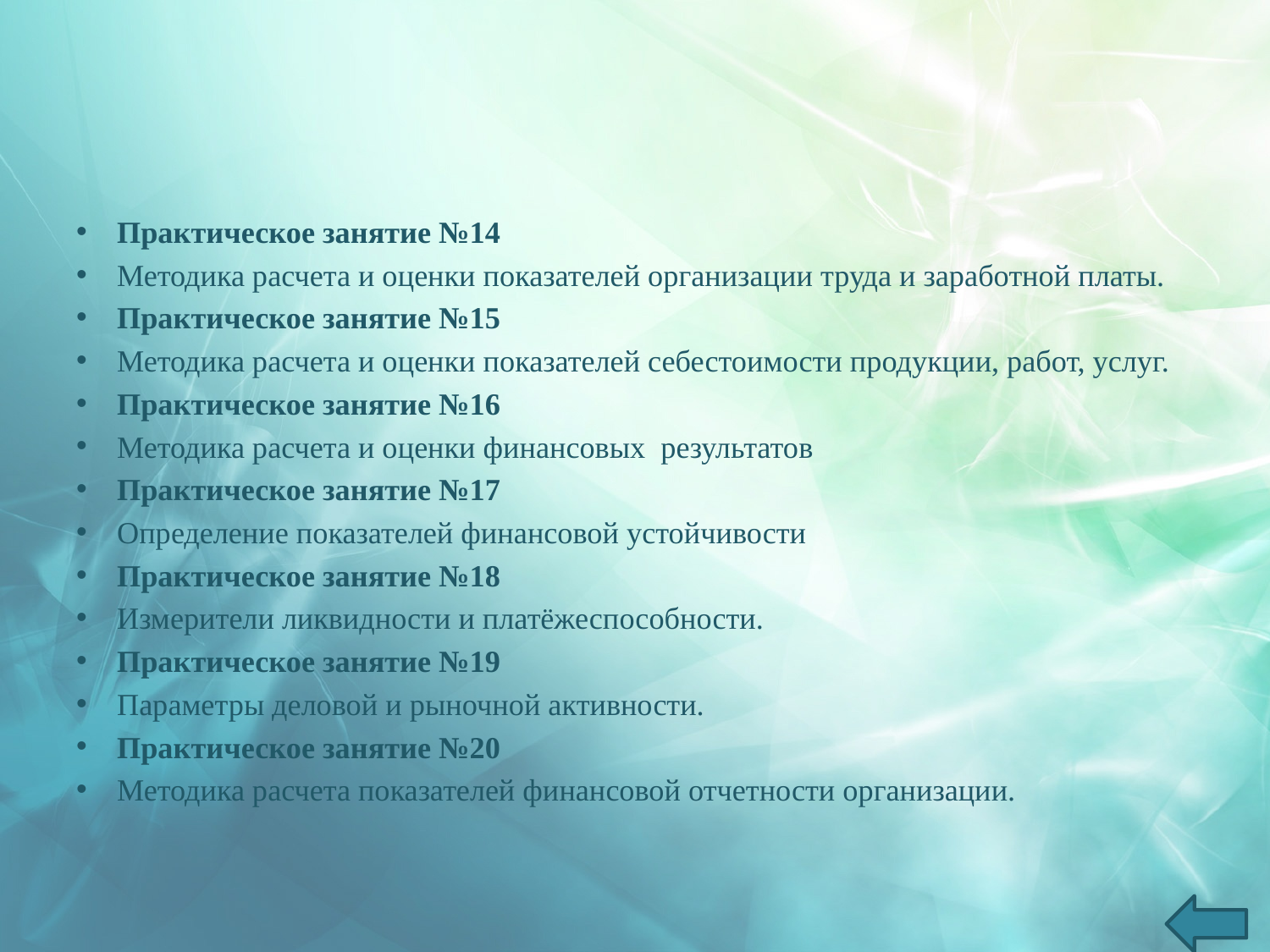

Практическое занятие №14
Методика расчета и оценки показателей организации труда и заработной платы.
Практическое занятие №15
Методика расчета и оценки показателей себестоимости продукции, работ, услуг.
Практическое занятие №16
Методика расчета и оценки финансовых  результатов
Практическое занятие №17
Определение показателей финансовой устойчивости
Практическое занятие №18
Измерители ликвидности и платёжеспособности.
Практическое занятие №19
Параметры деловой и рыночной активности.
Практическое занятие №20
Методика расчета показателей финансовой отчетности организации.